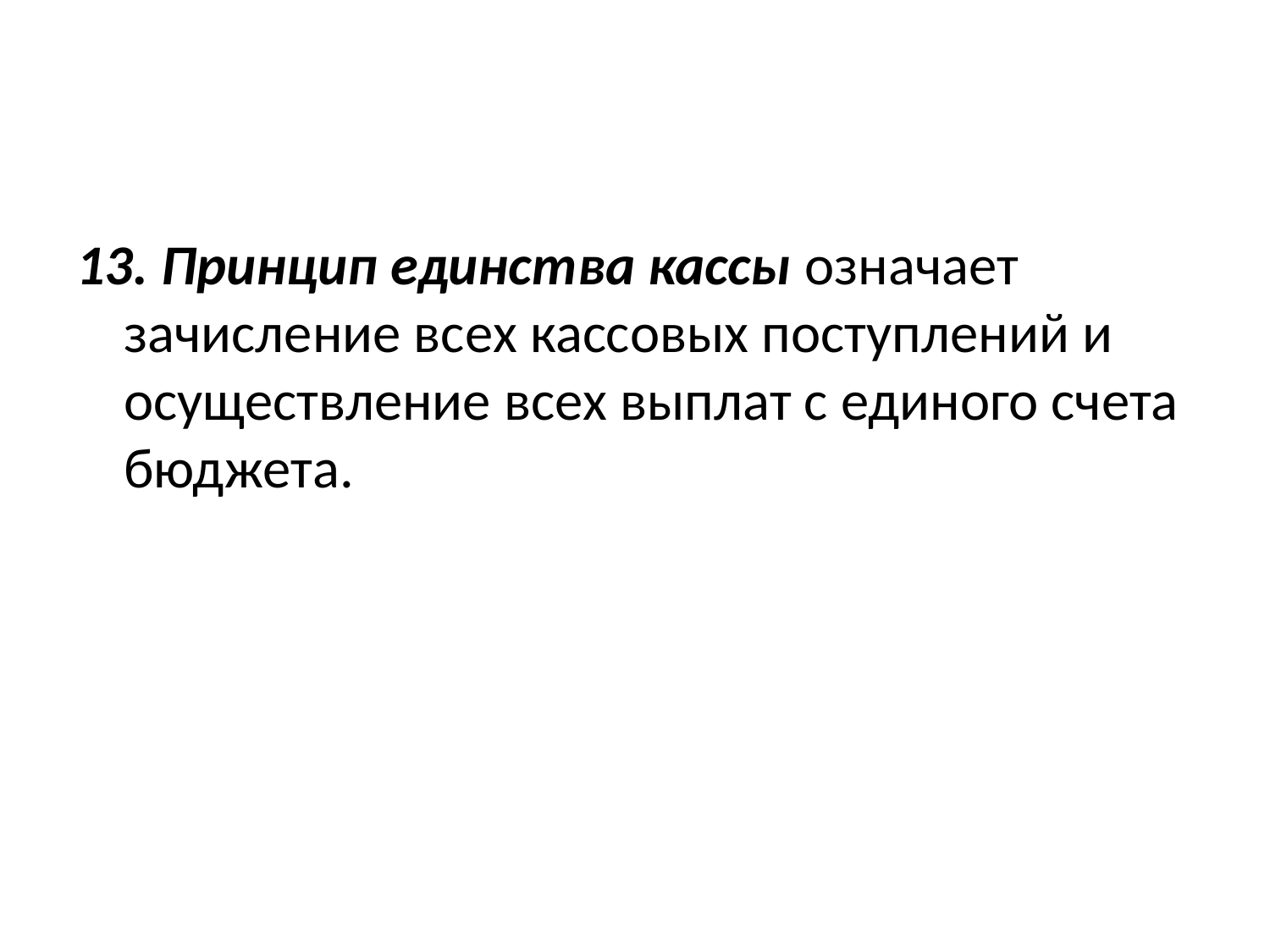

#
13. Принцип единства кассы означает зачисление всех кассовых поступлений и осуществление всех выплат с единого счета бюджета.